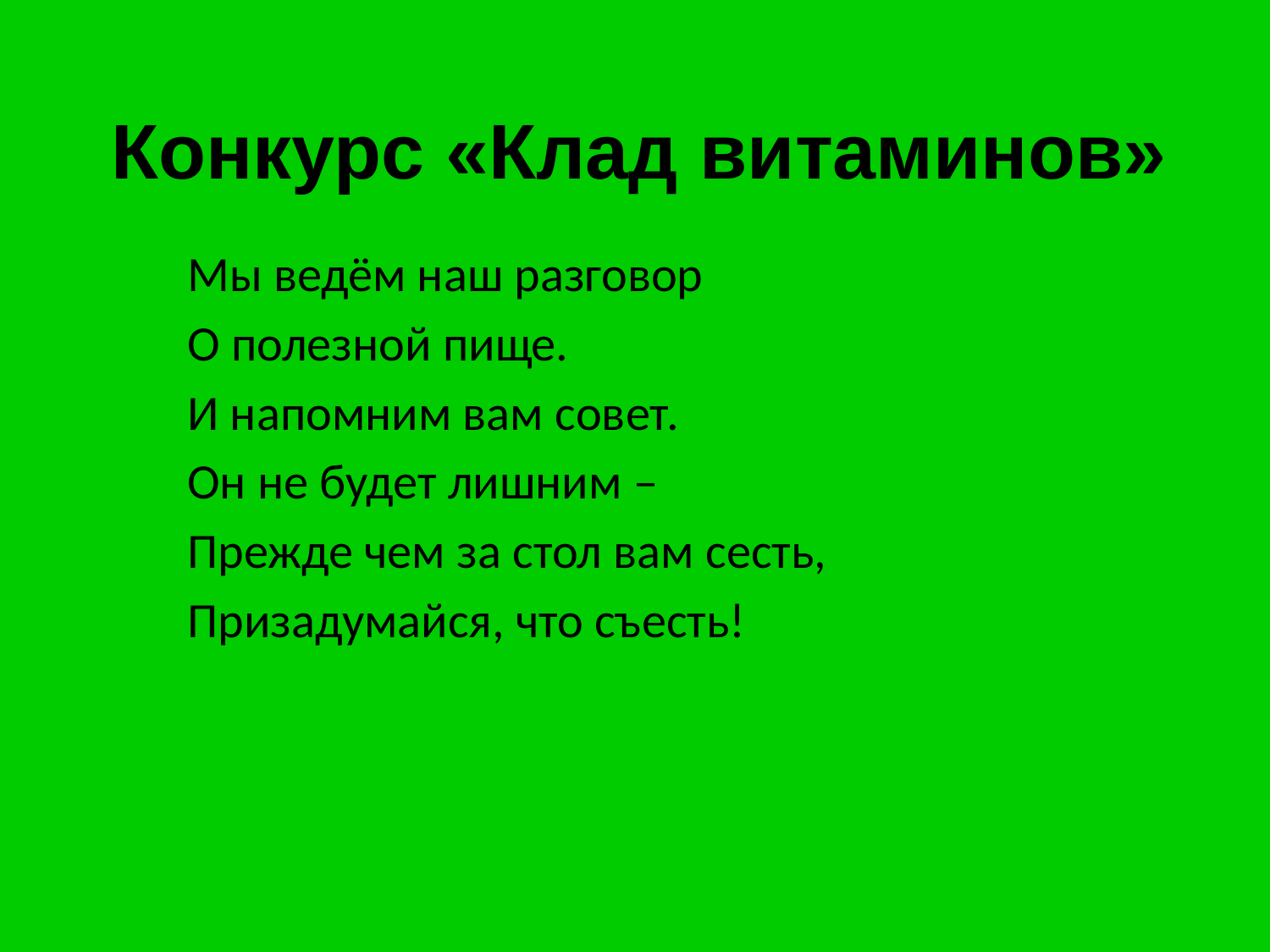

# Конкурс «Клад витаминов»
Мы ведём наш разговор
О полезной пище.
И напомним вам совет.
Он не будет лишним –
Прежде чем за стол вам сесть,
Призадумайся, что съесть!